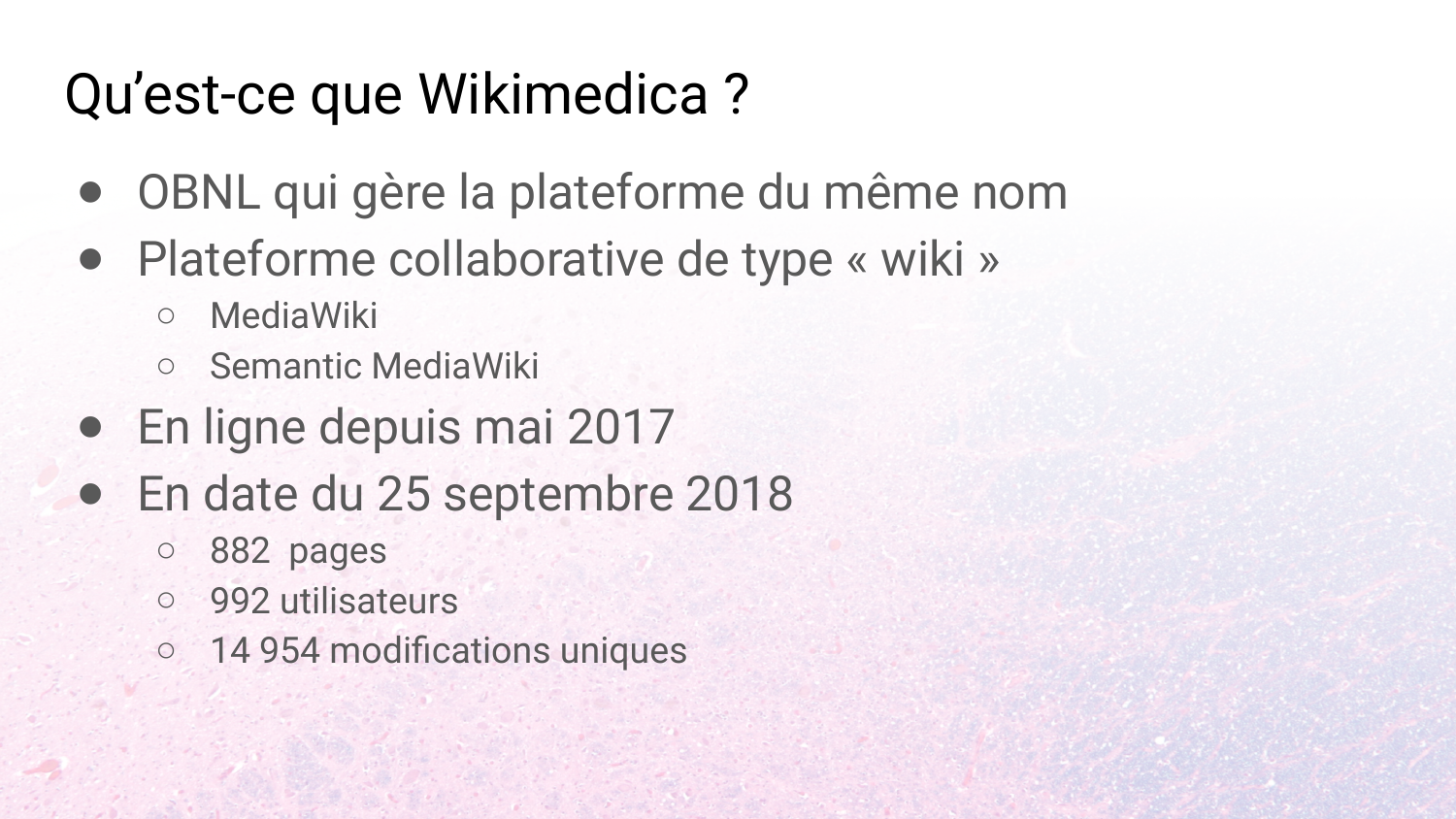

# Qu’est-ce que Wikimedica ?
OBNL qui gère la plateforme du même nom
Plateforme collaborative de type « wiki »
MediaWiki
Semantic MediaWiki
En ligne depuis mai 2017
En date du 25 septembre 2018
882  pages
992 utilisateurs
14 954 modifications uniques